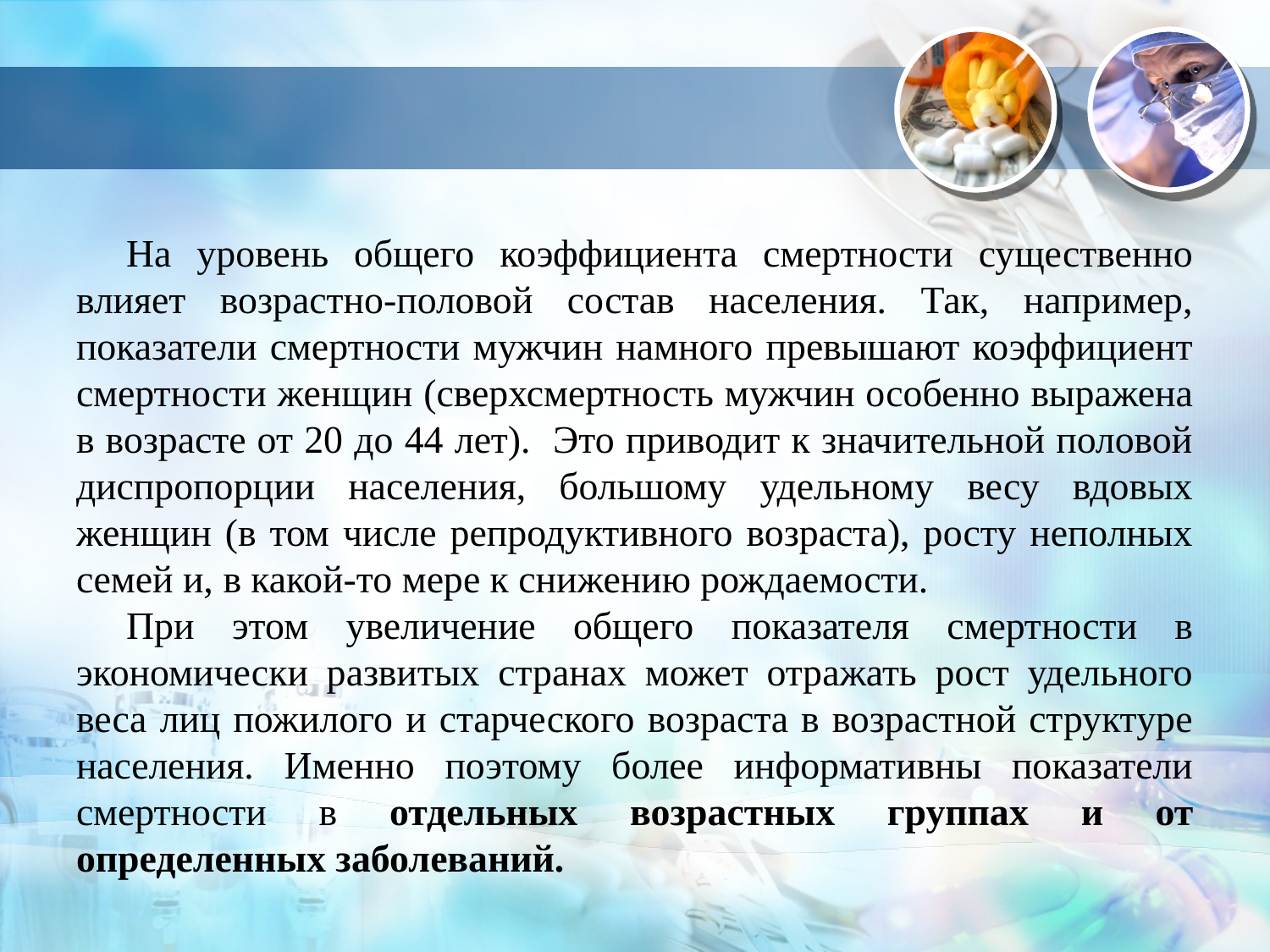

На уровень общего коэффициента смертности существенно влияет возрастно-половой состав населения. Так, например, показатели смертности мужчин намного превышают коэффициент смертности женщин (сверхсмертность мужчин особенно выражена в возрасте от 20 до 44 лет).  Это приводит к значительной половой диспропорции населения, большому удельному весу вдовых женщин (в том числе репродуктивного возраста), росту неполных семей и, в какой-то мере к снижению рождаемости.
При этом увеличение общего показателя смертности в экономически развитых странах может отражать рост удельного веса лиц пожилого и старческого возраста в возрастной структуре населения. Именно поэтому более информативны показатели смертности в отдельных возрастных группах и от определенных заболеваний.